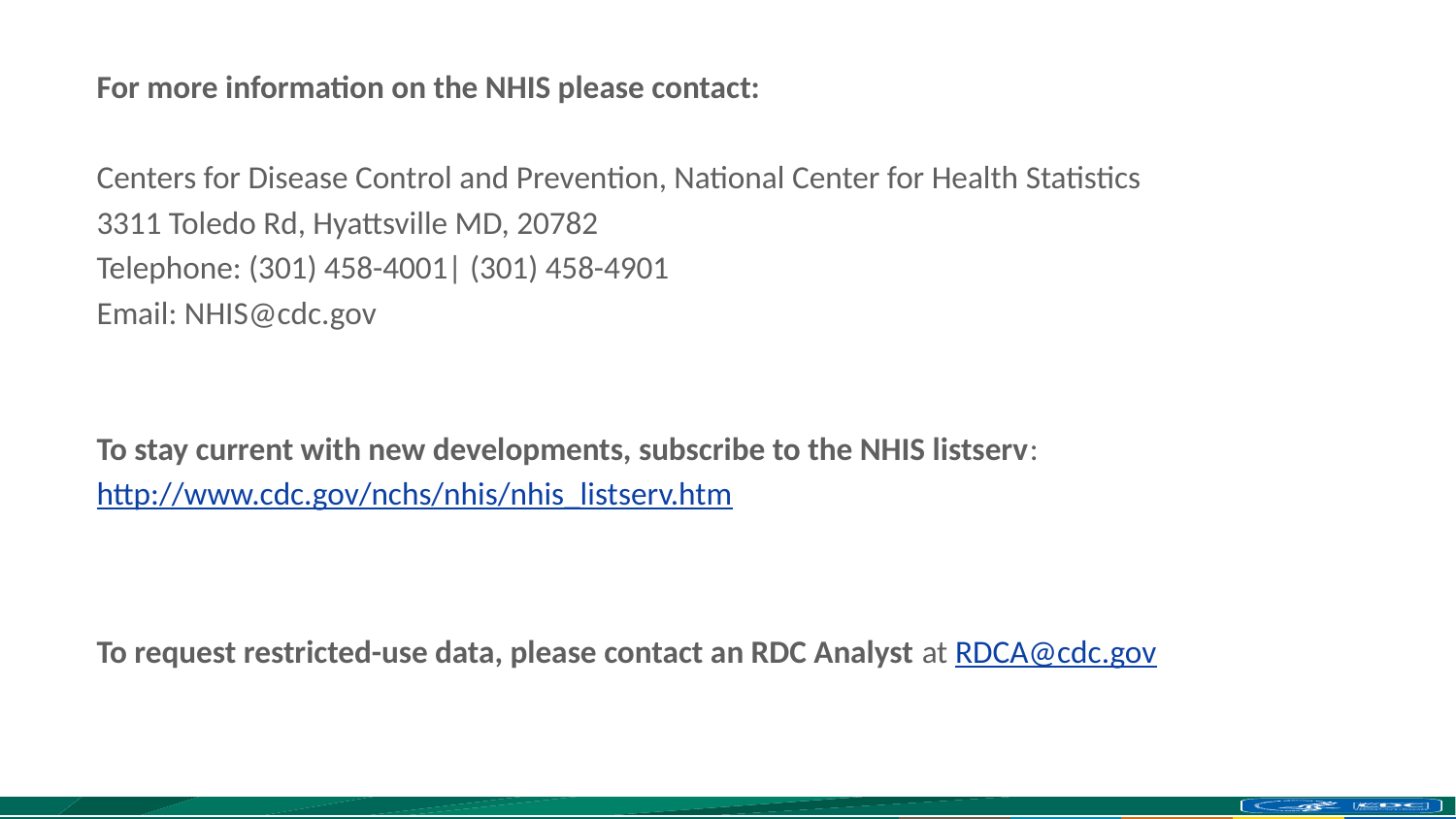

For more information on the NHIS please contact:

Centers for Disease Control and Prevention, National Center for Health Statistics
3311 Toledo Rd, Hyattsville MD, 20782
Telephone: (301) 458-4001| (301) 458-4901
Email: NHIS@cdc.gov

To stay current with new developments, subscribe to the NHIS listserv:
http://www.cdc.gov/nchs/nhis/nhis_listserv.htm

To request restricted-use data, please contact an RDC Analyst at RDCA@cdc.gov